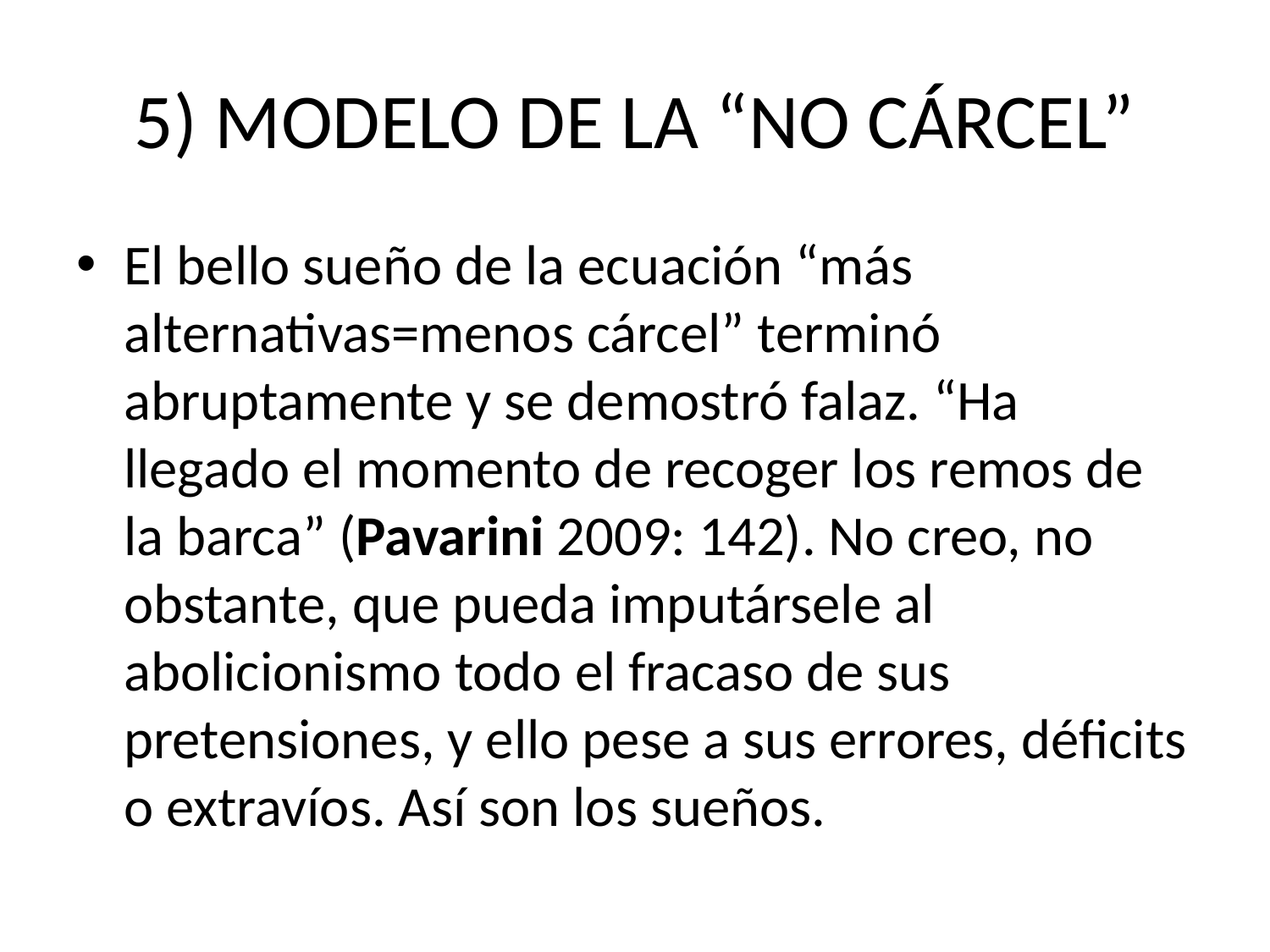

# 5) MODELO DE LA “NO CÁRCEL”
El bello sueño de la ecuación “más alternativas=menos cárcel” terminó abruptamente y se demostró falaz. “Ha llegado el momento de recoger los remos de la barca” (Pavarini 2009: 142). No creo, no obstante, que pueda imputársele al abolicionismo todo el fracaso de sus pretensiones, y ello pese a sus errores, déficits o extravíos. Así son los sueños.